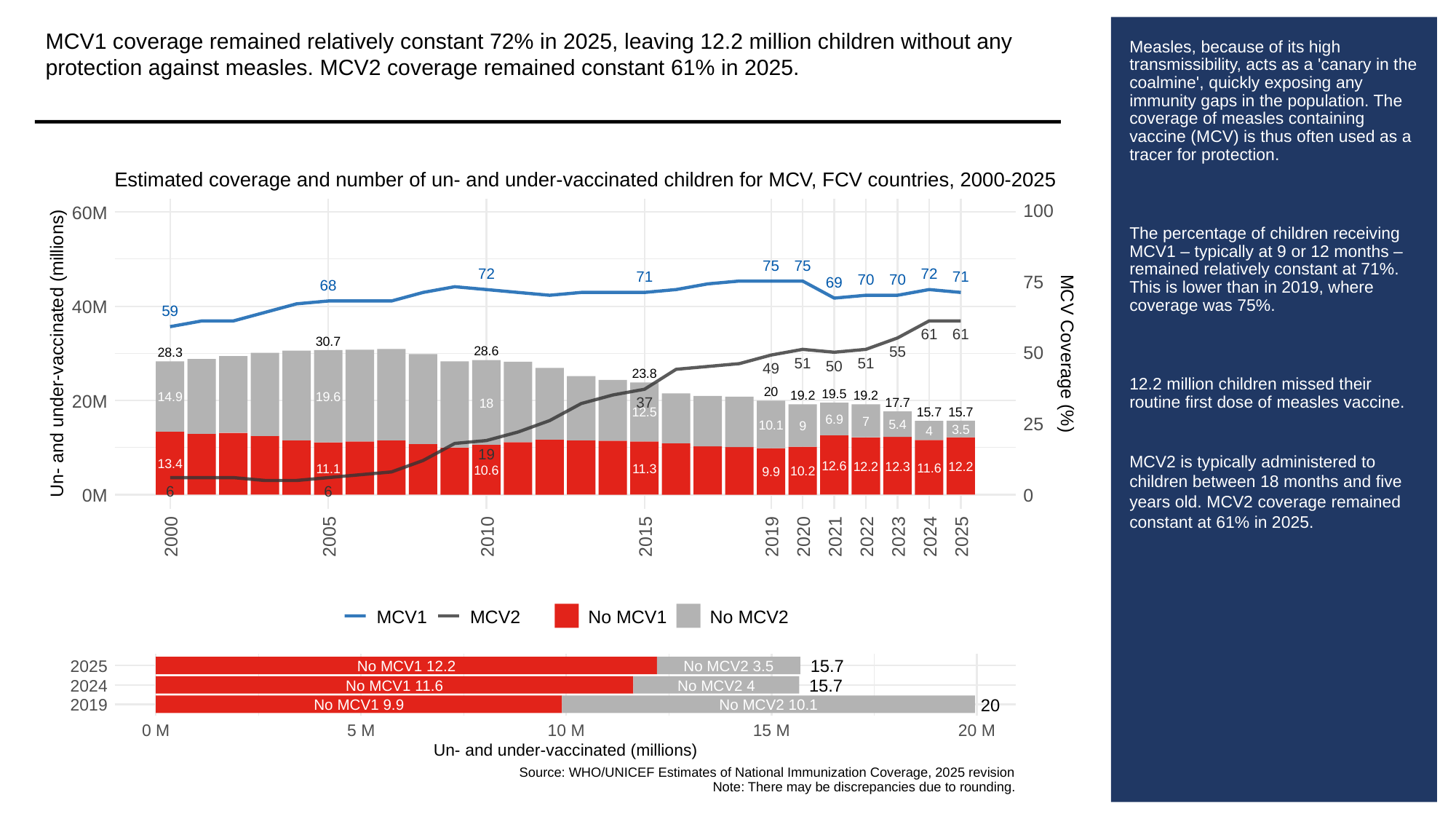

MCV1 coverage remained relatively constant 72% in 2025, leaving 12.2 million children without any protection against measles. MCV2 coverage remained constant 61% in 2025.
# Measles, because of its high transmissibility, acts as a 'canary in the coalmine', quickly exposing any immunity gaps in the population. The coverage of measles containing vaccine (MCV) is thus often used as a tracer for protection.

The percentage of children receiving MCV1 – typically at 9 or 12 months – remained relatively constant at 71%. This is lower than in 2019, where coverage was 75%.

12.2 million children missed their routine first dose of measles vaccine.

MCV2 is typically administered to children between 18 months and five years old. MCV2 coverage remained constant at 61% in 2025.

Estimated coverage and number of un- and under-vaccinated children for MCV, FCV countries, 2000-2025

100
60M

75
75
72
72
71
71
70
70
75
69
68

40M
59

61
61
30.7
55
50
28.6
Un- and under-vaccinated (millions)
MCV Coverage (%)
28.3

51
51

50

49

23.8

20
19.5
19.2
19.2
19.6
14.9

20M

37
17.7
18

15.7
15.7
12.5

6.9
7
25
5.4
10.1

9

3.5
4

19
13.4
12.6
12.3
12.2
12.2
11.6
11.3
11.1
10.6
10.2
9.9
6
6
0M
0

2000
2005
2010
2015
2019
2020
2021
2022
2023
2024
2025

MCV1
MCV2
No MCV1
No MCV2

15.7
2025
No MCV1 12.2
No MCV2 3.5

15.7
2024
No MCV1 11.6
No MCV2 4

20
2019
No MCV1 9.9
No MCV2 10.1

0 M
5 M
10 M
15 M
20 M
Un- and under-vaccinated (millions)
Source: WHO/UNICEF Estimates of National Immunization Coverage, 2025 revision
Note: There may be discrepancies due to rounding.